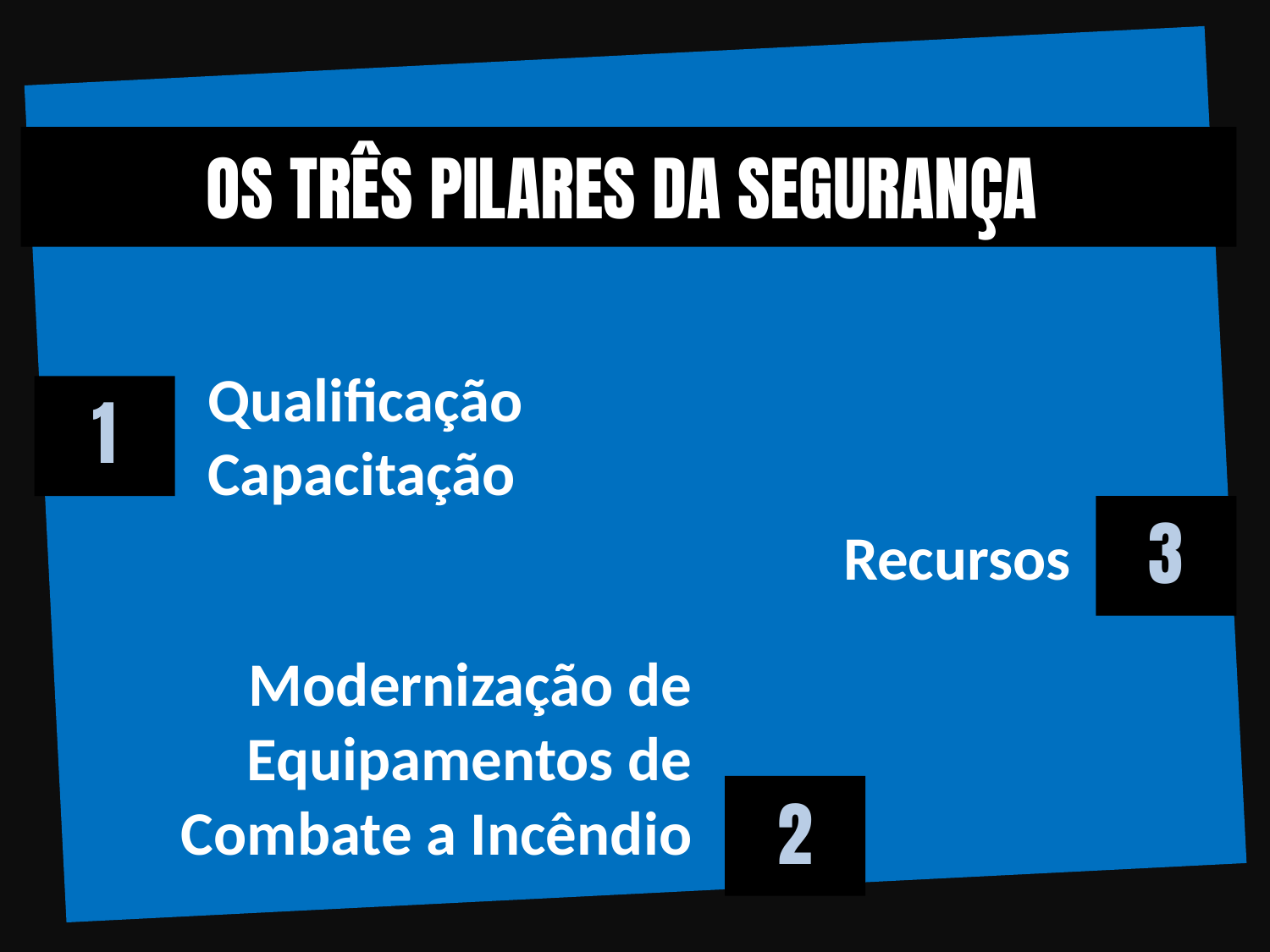

OS TRÊS PILARES DA SEGURANÇA
Qualificação
Capacitação

1

3
Recursos
Modernização de Equipamentos de Combate a Incêndio

2